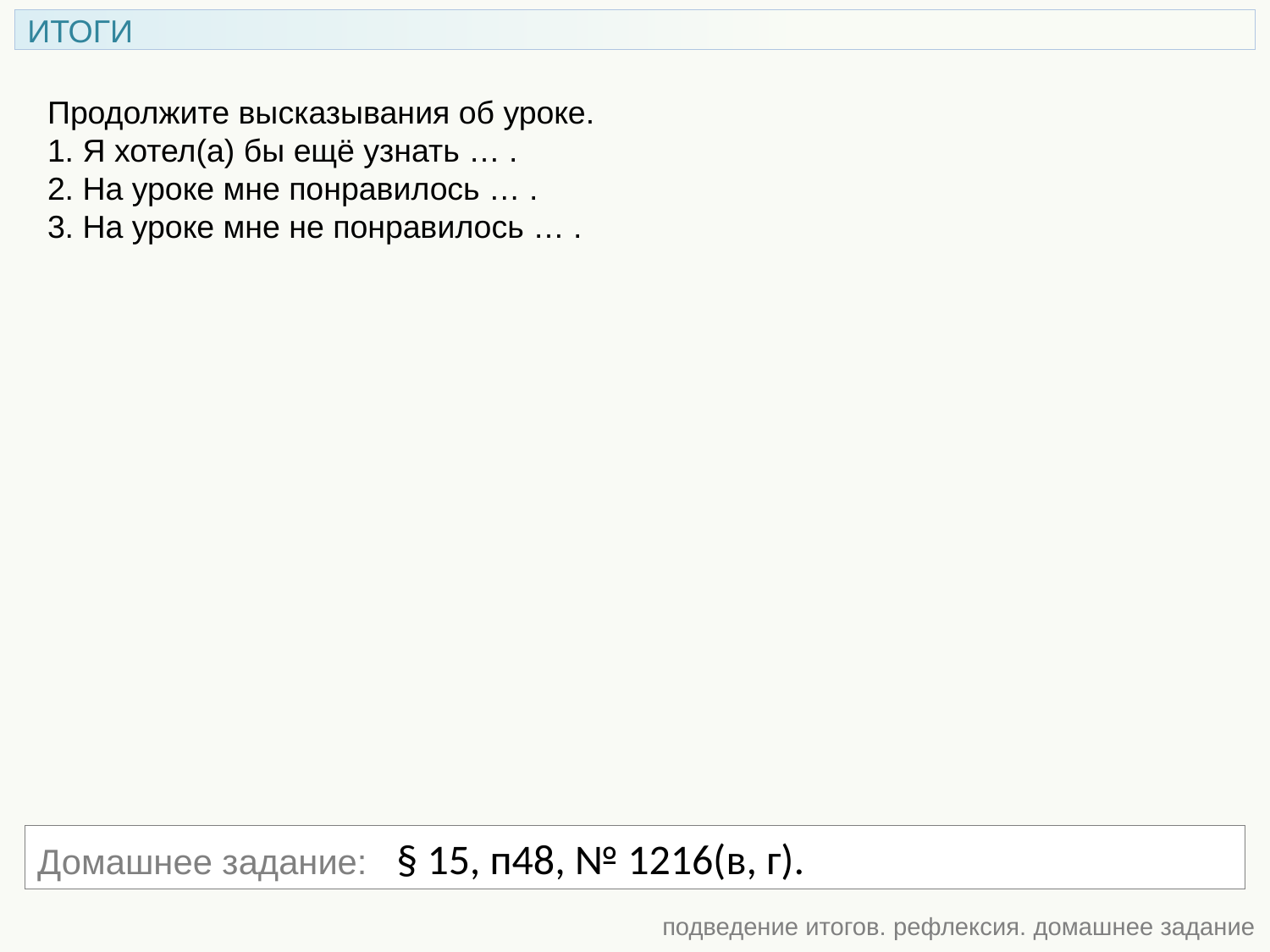

ИТОГИ
Продолжите высказывания об уроке.
1. Я хотел(а) бы ещё узнать … .
2. На уроке мне понравилось … .
3. На уроке мне не понравилось … .
Домашнее задание:   § 15, п48, № 1216(в, г).
подведение итогов. рефлексия. домашнее задание